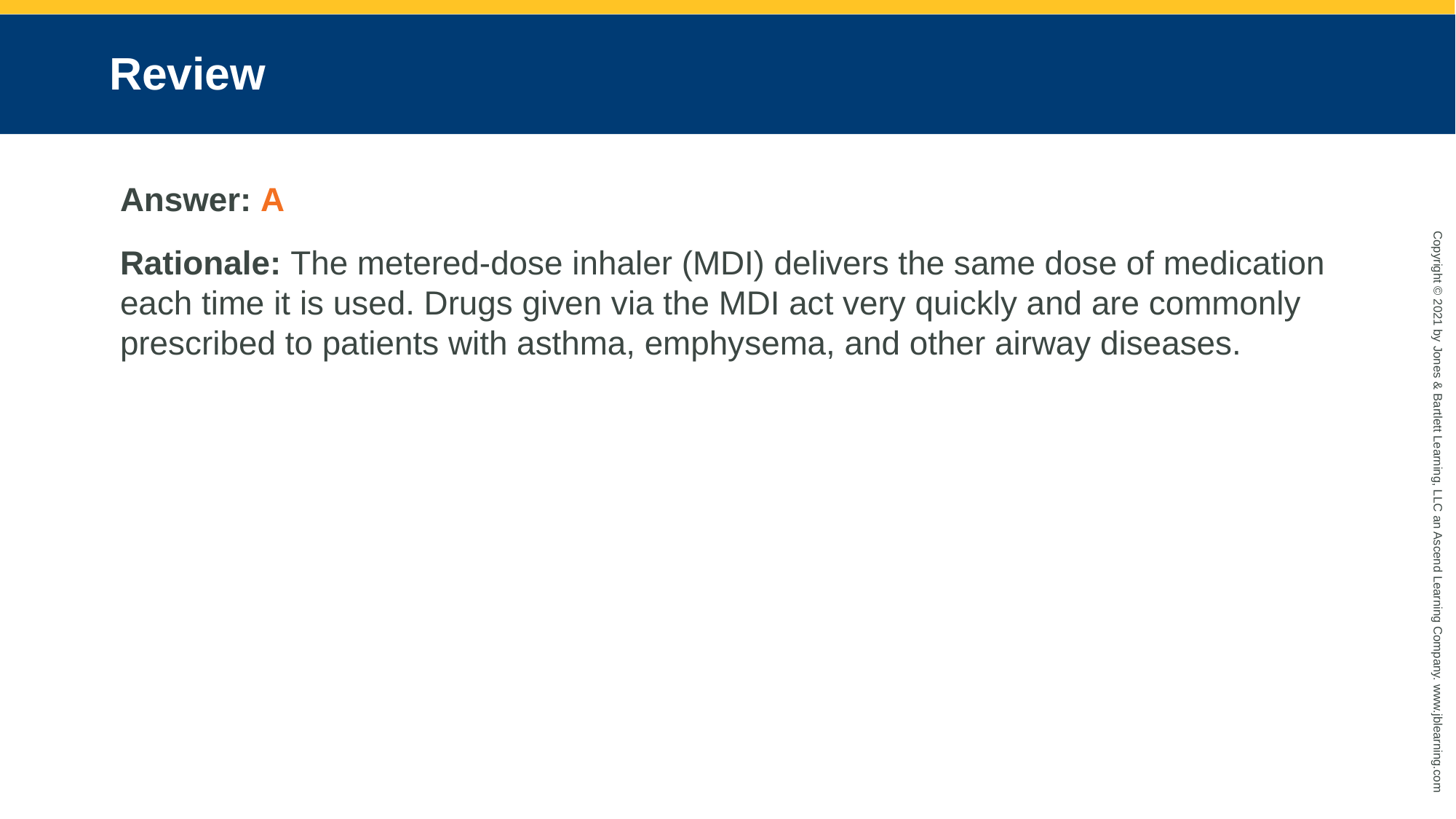

# Review
Answer: A
Rationale: The metered-dose inhaler (MDI) delivers the same dose of medication each time it is used. Drugs given via the MDI act very quickly and are commonly prescribed to patients with asthma, emphysema, and other airway diseases.